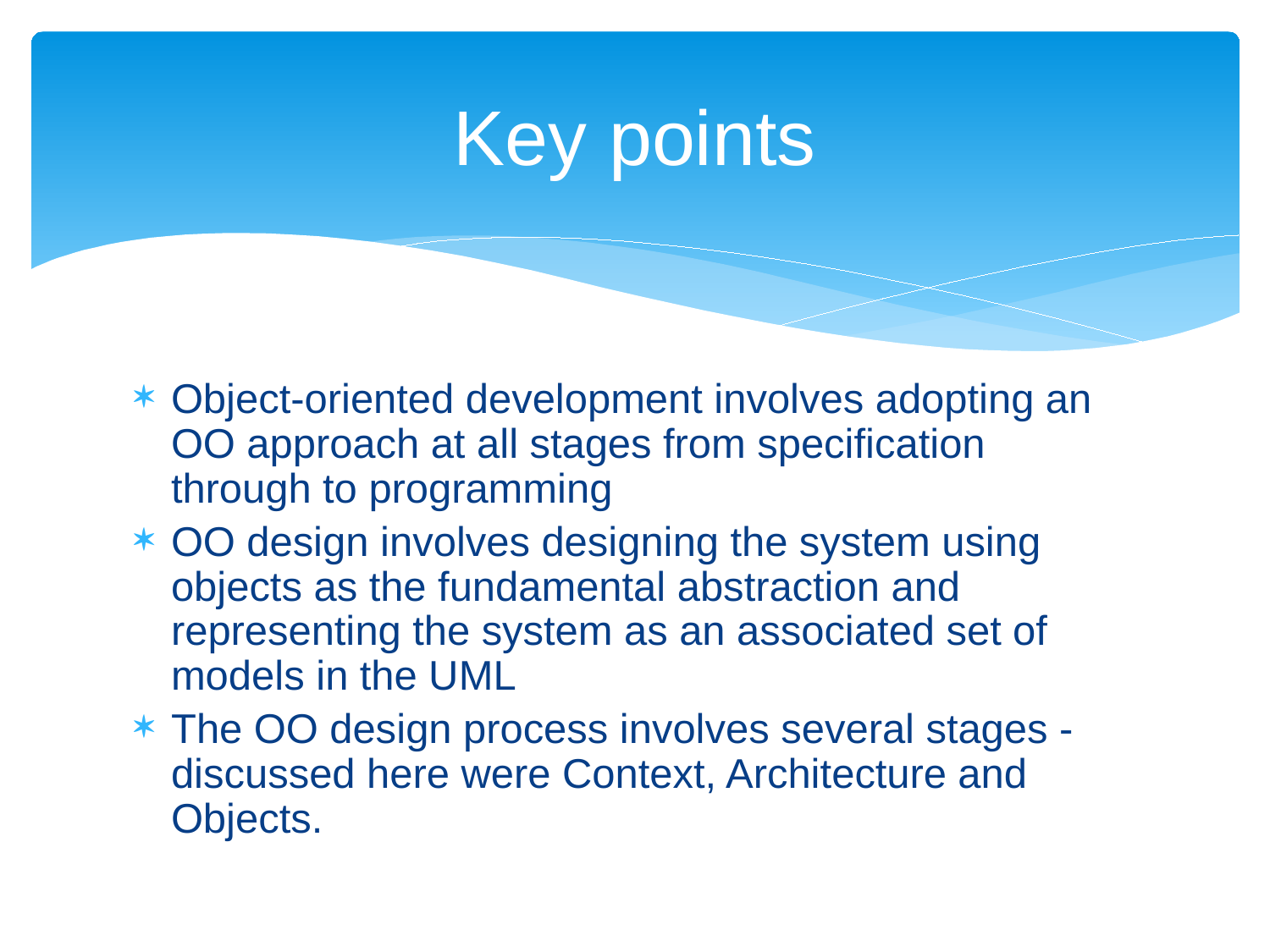

# Key points
Object-oriented development involves adopting an OO approach at all stages from specification through to programming
OO design involves designing the system using objects as the fundamental abstraction and representing the system as an associated set of models in the UML
The OO design process involves several stages - discussed here were Context, Architecture and Objects.